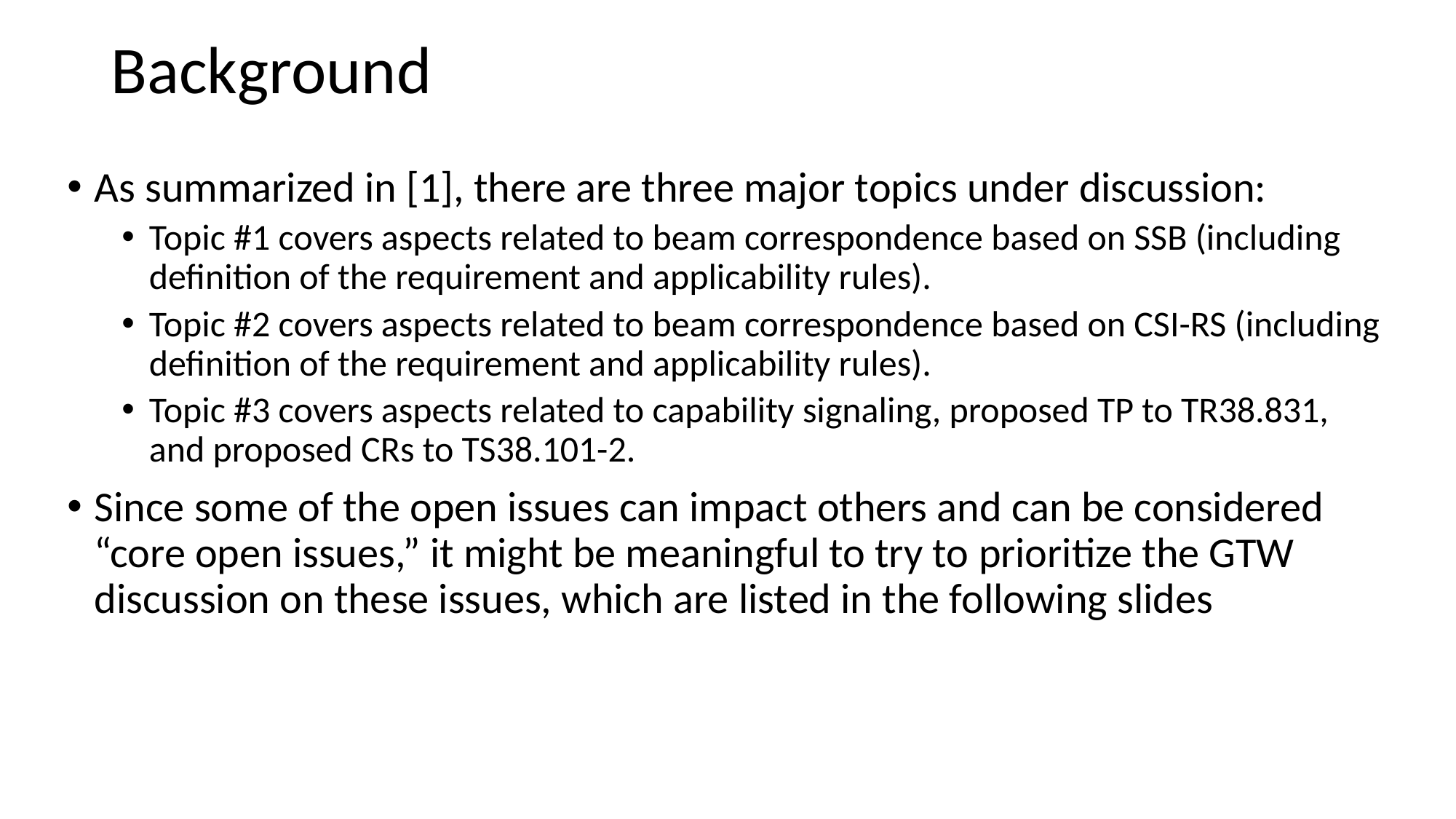

Background
As summarized in [1], there are three major topics under discussion:
Topic #1 covers aspects related to beam correspondence based on SSB (including definition of the requirement and applicability rules).
Topic #2 covers aspects related to beam correspondence based on CSI-RS (including definition of the requirement and applicability rules).
Topic #3 covers aspects related to capability signaling, proposed TP to TR38.831, and proposed CRs to TS38.101-2.
Since some of the open issues can impact others and can be considered “core open issues,” it might be meaningful to try to prioritize the GTW discussion on these issues, which are listed in the following slides